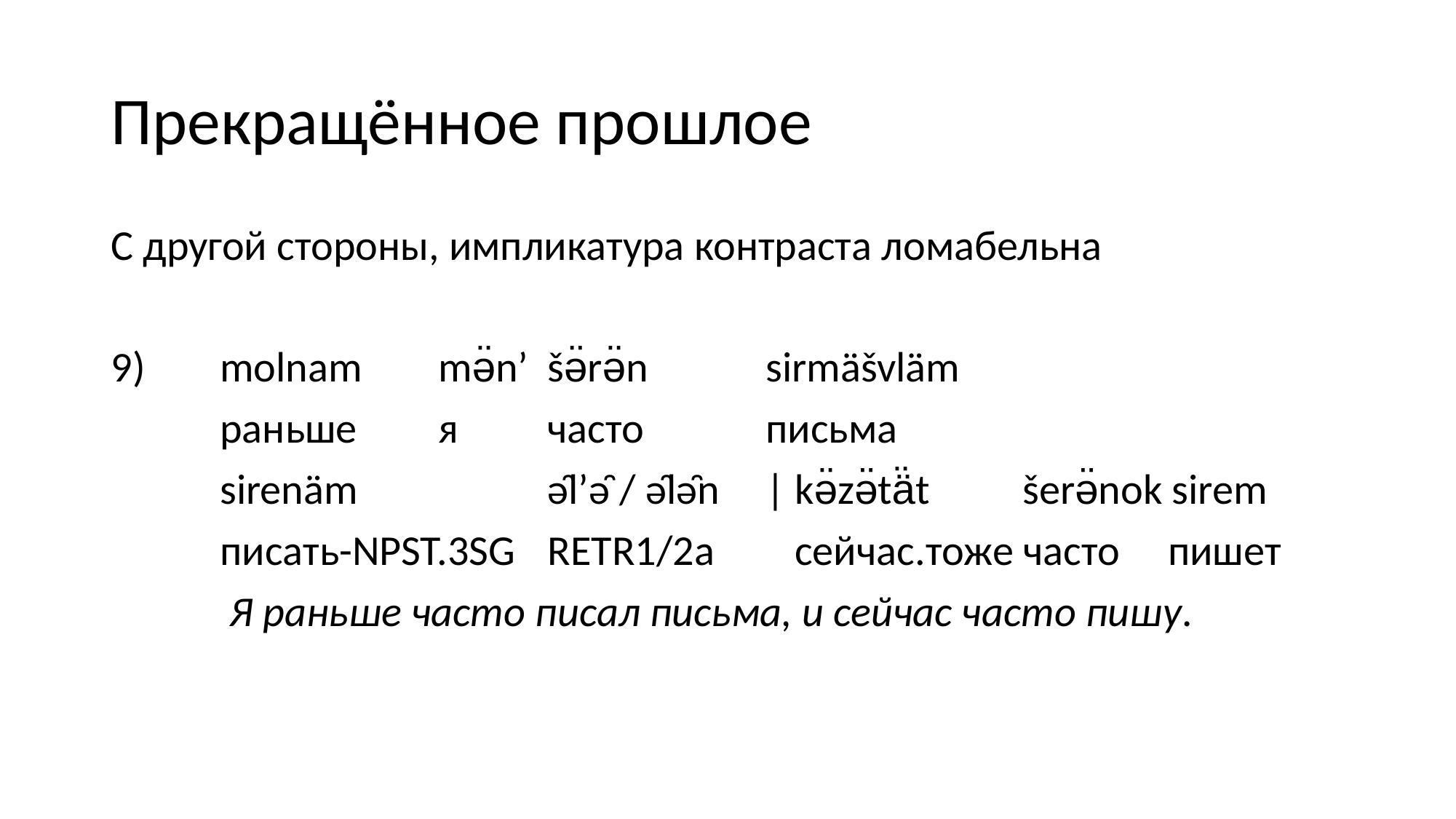

# Прекращённое прошлое
С другой стороны, импликатура контраста ломабельна

9)	molnam	mə̈n’	šə̈rə̈n		sirmäšvläm
	раньше	я	часто		письма
	sirenäm		ə̑l’ə̑ / ə̑lə̑n 	| kə̈zə̈tä̈t	    šerə̈nok sirem
	писать-NPST.3SG	RETR1/2а	   сейчас.тоже часто     пишет
	 Я раньше часто писал письма, и сейчас часто пишу.